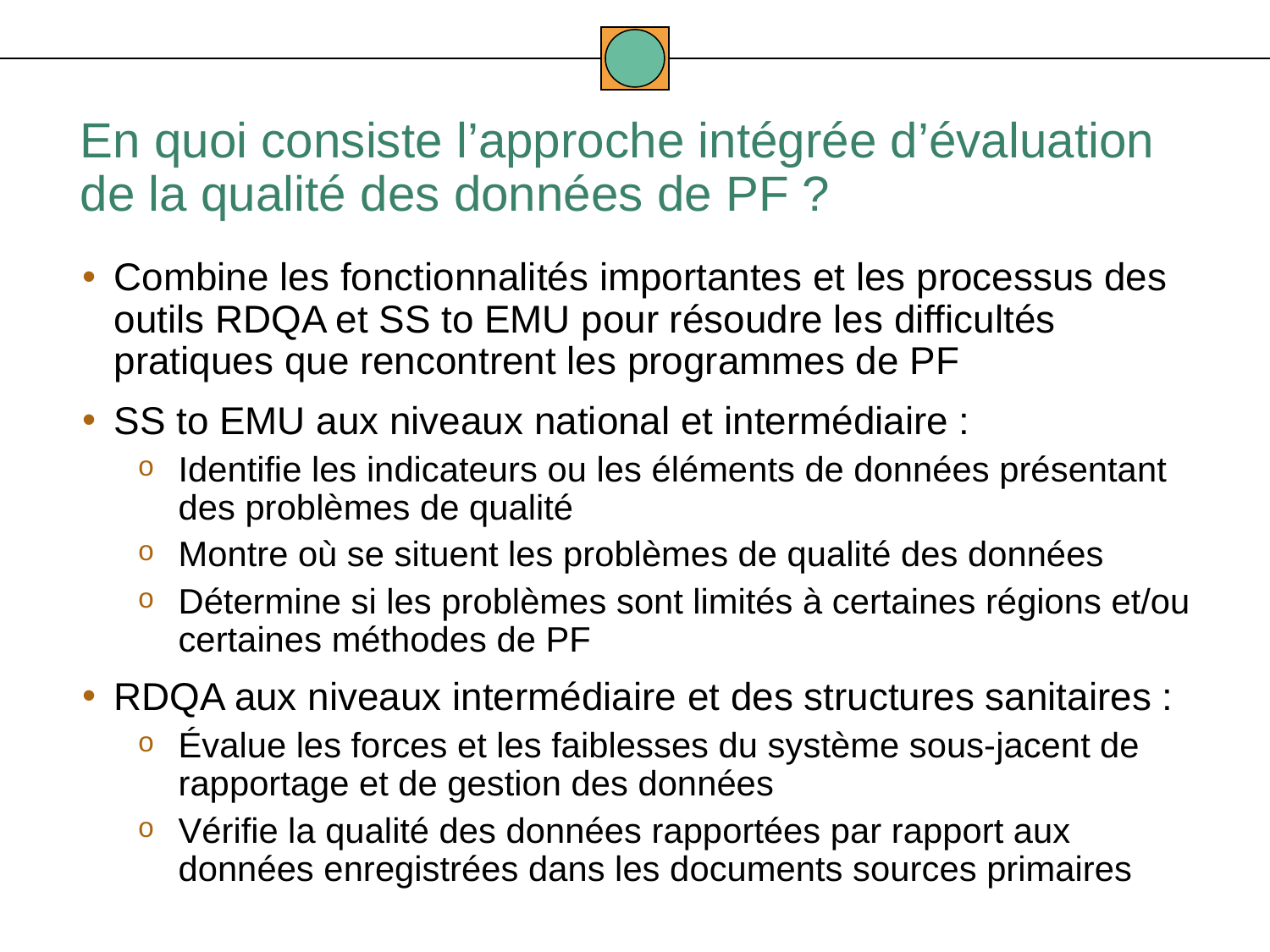

En quoi consiste l’approche intégrée d’évaluation de la qualité des données de PF ?
Combine les fonctionnalités importantes et les processus des outils RDQA et SS to EMU pour résoudre les difficultés pratiques que rencontrent les programmes de PF
SS to EMU aux niveaux national et intermédiaire :
Identifie les indicateurs ou les éléments de données présentant des problèmes de qualité
Montre où se situent les problèmes de qualité des données
Détermine si les problèmes sont limités à certaines régions et/ou certaines méthodes de PF
RDQA aux niveaux intermédiaire et des structures sanitaires :
Évalue les forces et les faiblesses du système sous-jacent de rapportage et de gestion des données
Vérifie la qualité des données rapportées par rapport aux données enregistrées dans les documents sources primaires